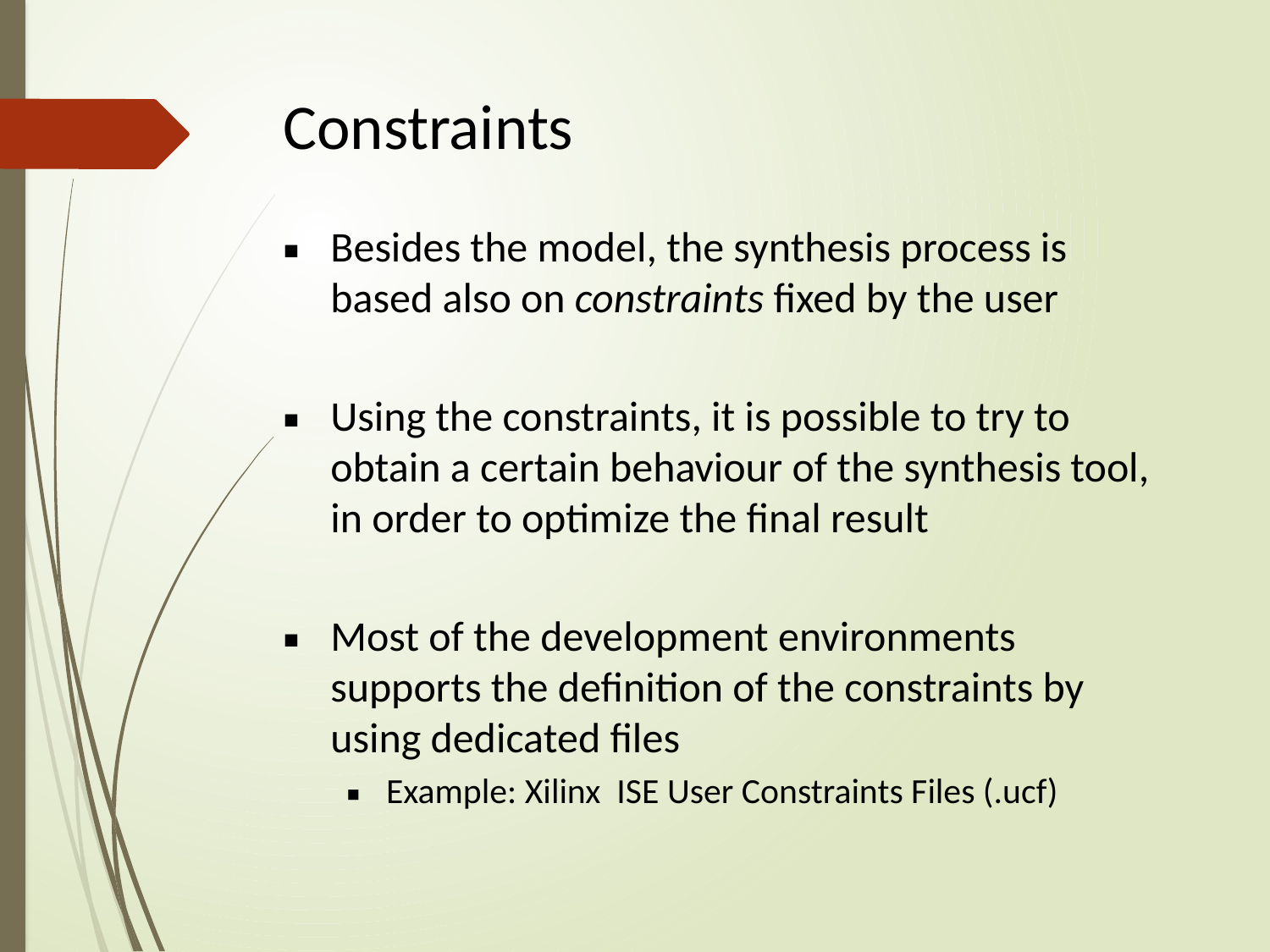

# Constraints
Besides the model, the synthesis process is based also on constraints fixed by the user

Using the constraints, it is possible to try to obtain a certain behaviour of the synthesis tool, in order to optimize the final result

Most of the development environments supports the definition of the constraints by using dedicated files
Example: Xilinx  ISE User Constraints Files (.ucf)